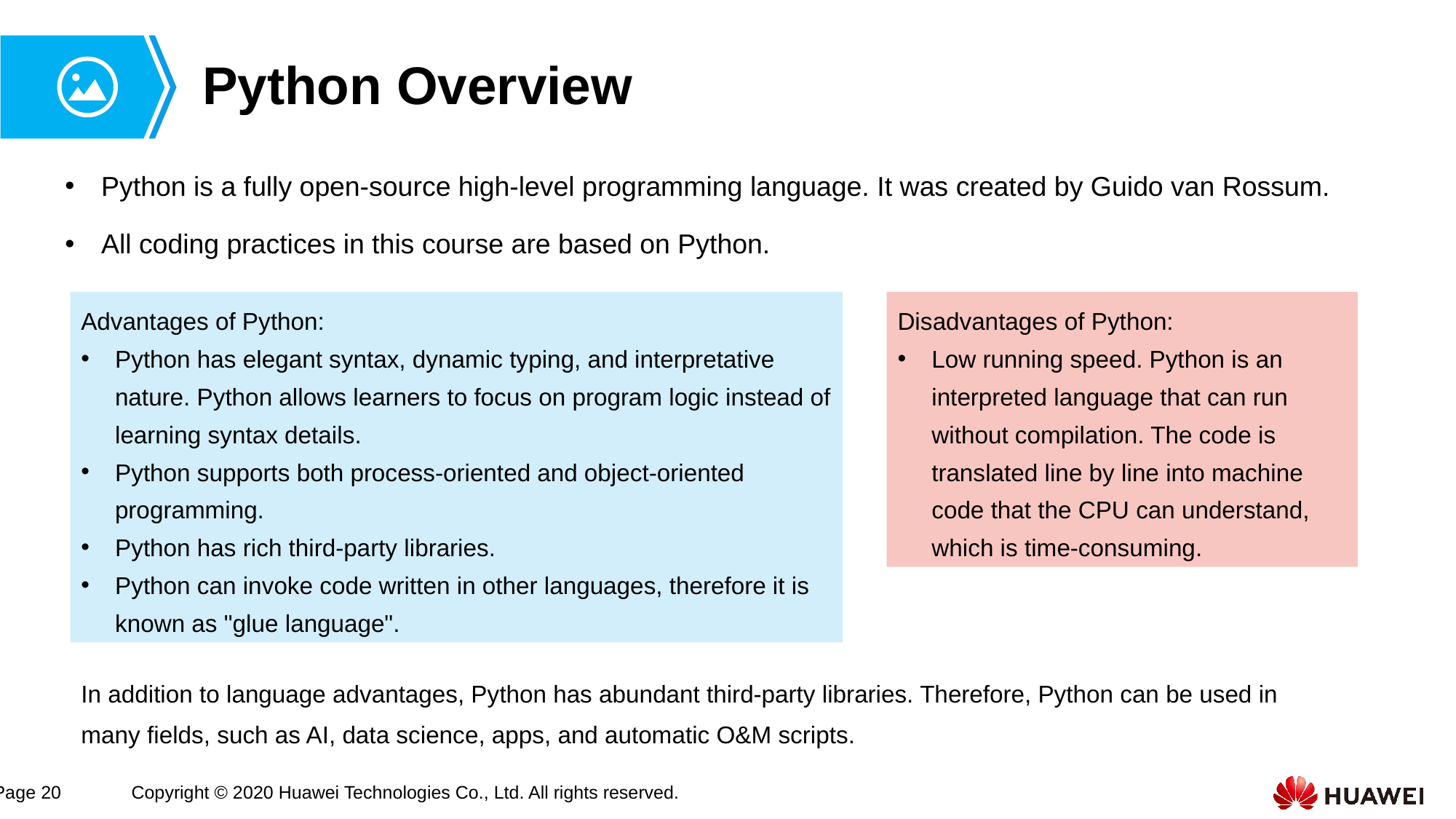

# Python Overview
Python is a fully open-source high-level programming language. It was created by Guido van Rossum.
All coding practices in this course are based on Python.

Advantages of Python:
Python has elegant syntax, dynamic typing, and interpretative nature. Python allows learners to focus on program logic instead of learning syntax details.
Python supports both process-oriented and object-oriented programming.
Python has rich third-party libraries.
Python can invoke code written in other languages, therefore it is known as "glue language".
Disadvantages of Python:
Low running speed. Python is an interpreted language that can run without compilation. The code is translated line by line into machine code that the CPU can understand, which is time-consuming.
In addition to language advantages, Python has abundant third-party libraries. Therefore, Python can be used in many fields, such as AI, data science, apps, and automatic O&M scripts.